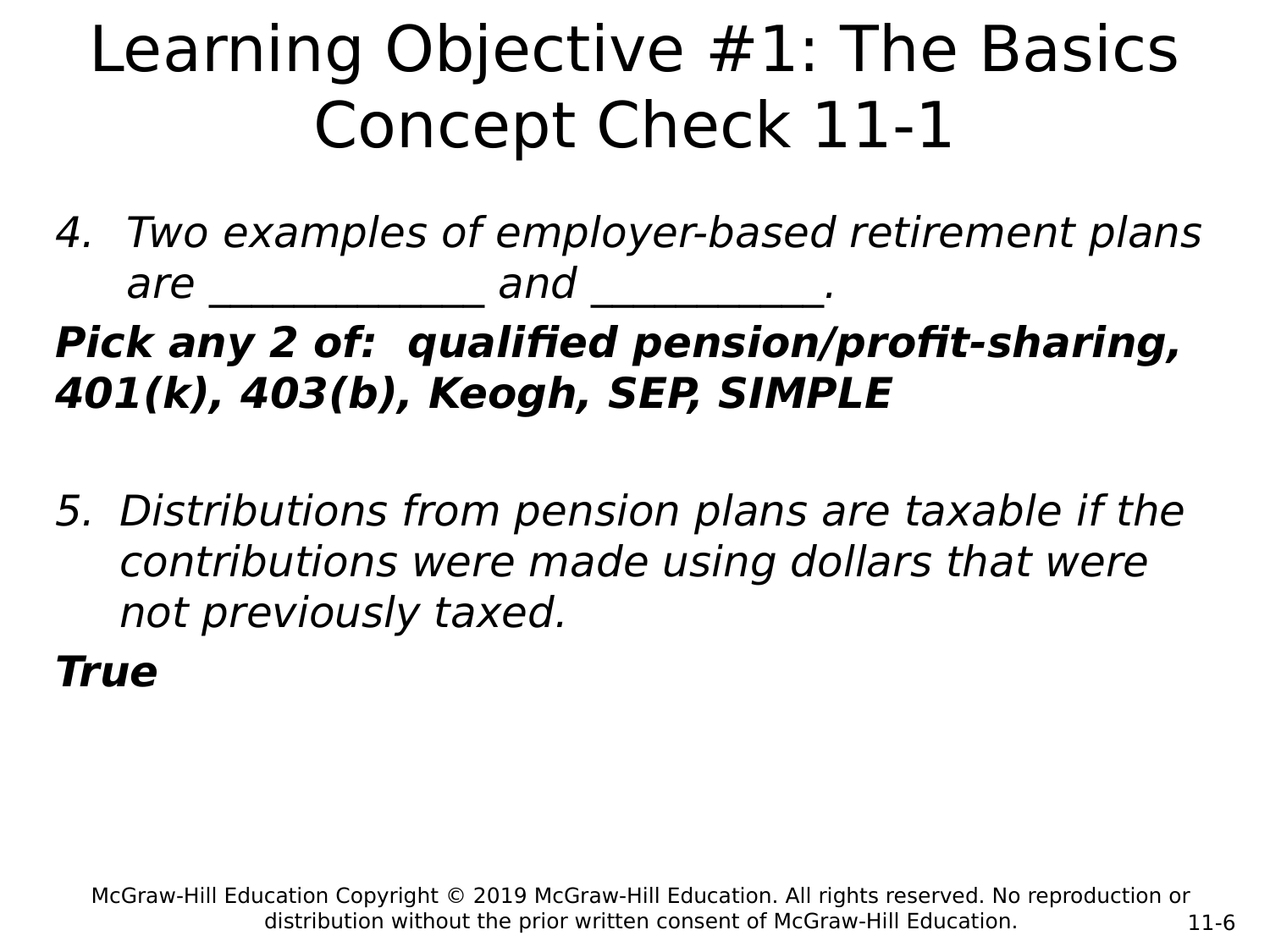

# Learning Objective #1: The Basics Concept Check 11-1
Two examples of employer-based retirement plans are _____________ and ___________.
Pick any 2 of:  qualified pension/profit-sharing, 401(k), 403(b), Keogh, SEP, SIMPLE

Distributions from pension plans are taxable if the contributions were made using dollars that were not previously taxed.
True
McGraw-Hill Education Copyright © 2019 McGraw-Hill Education. All rights reserved. No reproduction or distribution without the prior written consent of McGraw-Hill Education.
11-6